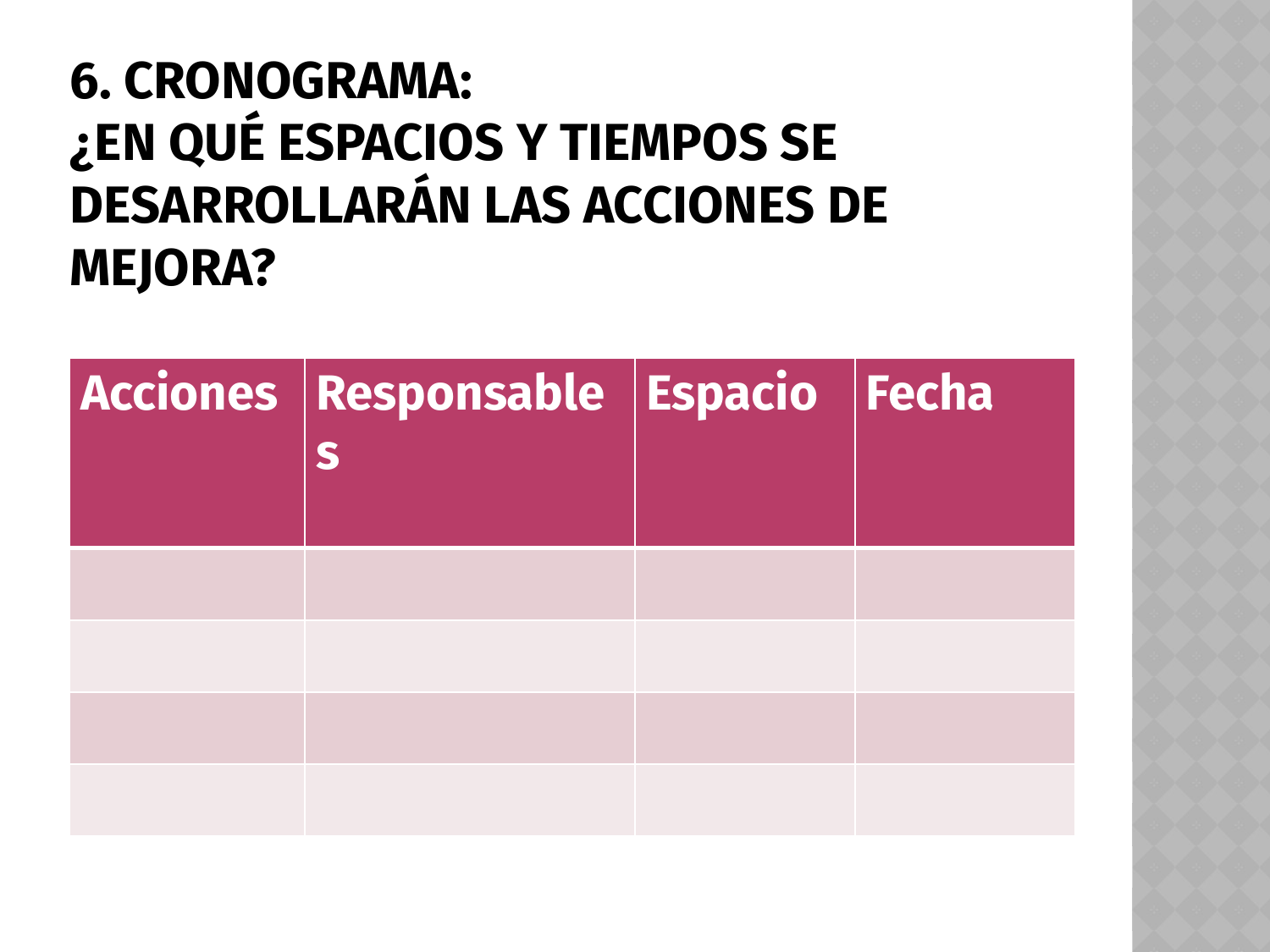

# 6. Cronograma: ¿En qué espacios y tiempos se desarrollarán las acciones de mejora?
| Acciones | Responsables | Espacio | Fecha |
| --- | --- | --- | --- |
|  |  |  |  |
|  |  |  |  |
|  |  |  |  |
|  |  |  |  |